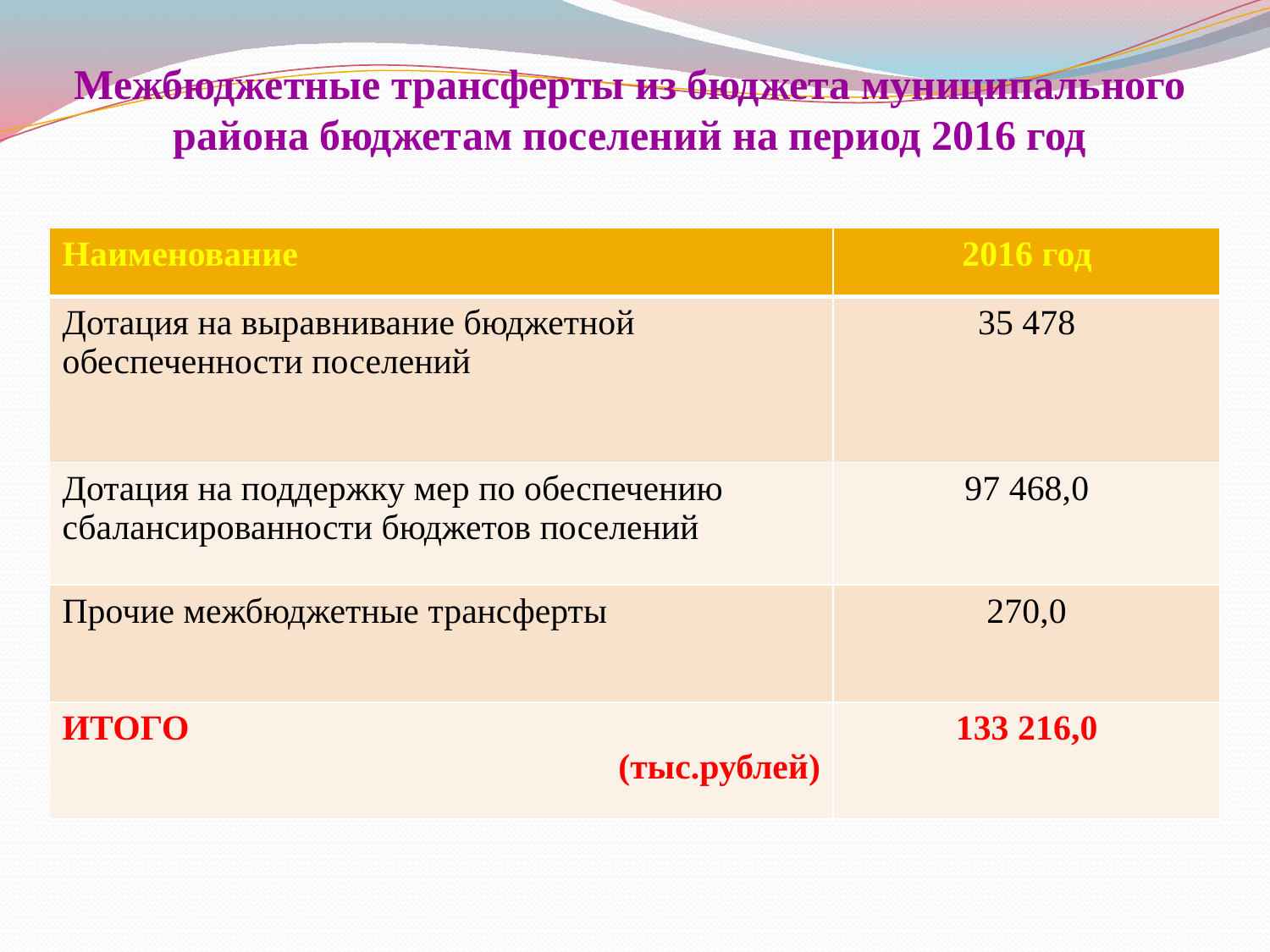

# Межбюджетные трансферты из бюджета муниципального района бюджетам поселений на период 2016 год
| Наименование | 2016 год |
| --- | --- |
| Дотация на выравнивание бюджетной обеспеченности поселений | 35 478 |
| Дотация на поддержку мер по обеспечению сбалансированности бюджетов поселений | 97 468,0 |
| Прочие межбюджетные трансферты | 270,0 |
| ИТОГО (тыс.рублей) | 133 216,0 |